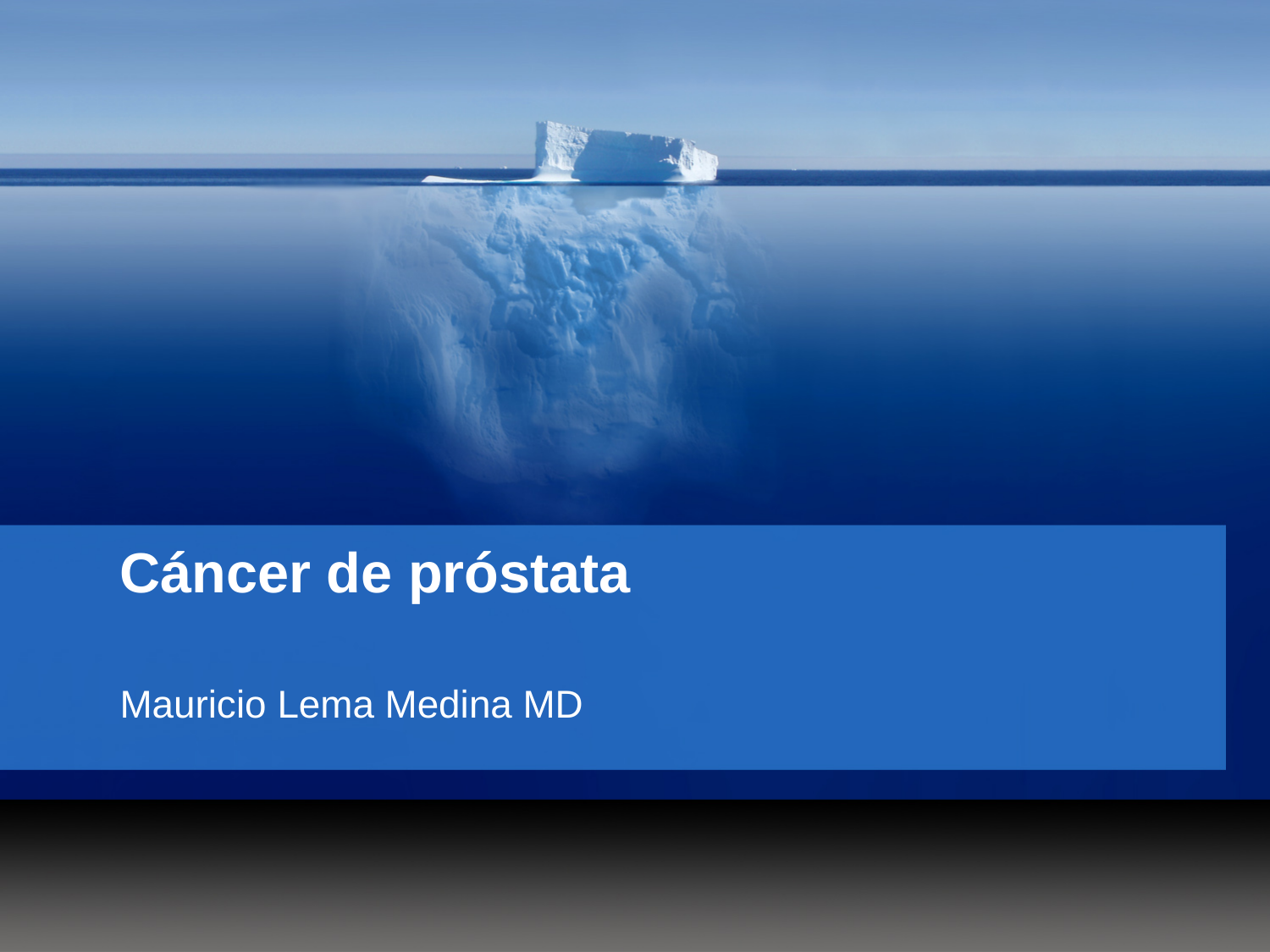

# Cáncer de próstata
Mauricio Lema Medina MD